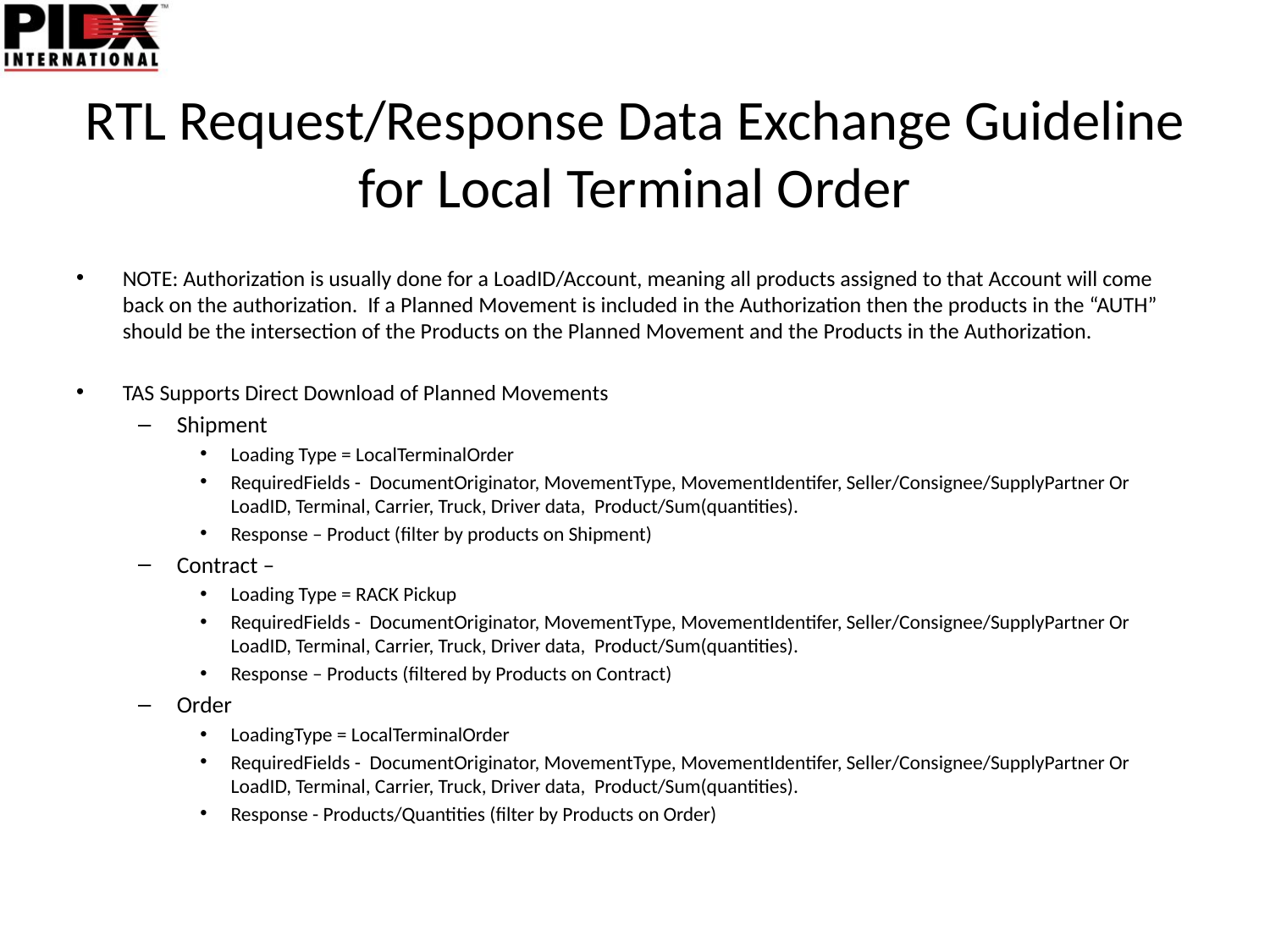

# RTL Request/Response Data Exchange Guideline for Local Terminal Order

NOTE: Authorization is usually done for a LoadID/Account, meaning all products assigned to that Account will come back on the authorization.  If a Planned Movement is included in the Authorization then the products in the “AUTH” should be the intersection of the Products on the Planned Movement and the Products in the Authorization.

TAS Supports Direct Download of Planned Movements
Shipment
Loading Type = LocalTerminalOrder
RequiredFields -  DocumentOriginator, MovementType, MovementIdentifer, Seller/Consignee/SupplyPartner Or LoadID, Terminal, Carrier, Truck, Driver data,  Product/Sum(quantities).
Response – Product (filter by products on Shipment)
Contract –
Loading Type = RACK Pickup
RequiredFields -  DocumentOriginator, MovementType, MovementIdentifer, Seller/Consignee/SupplyPartner Or LoadID, Terminal, Carrier, Truck, Driver data,  Product/Sum(quantities).
Response – Products (filtered by Products on Contract)
Order
LoadingType = LocalTerminalOrder
RequiredFields -  DocumentOriginator, MovementType, MovementIdentifer, Seller/Consignee/SupplyPartner Or LoadID, Terminal, Carrier, Truck, Driver data,  Product/Sum(quantities).
Response - Products/Quantities (filter by Products on Order)